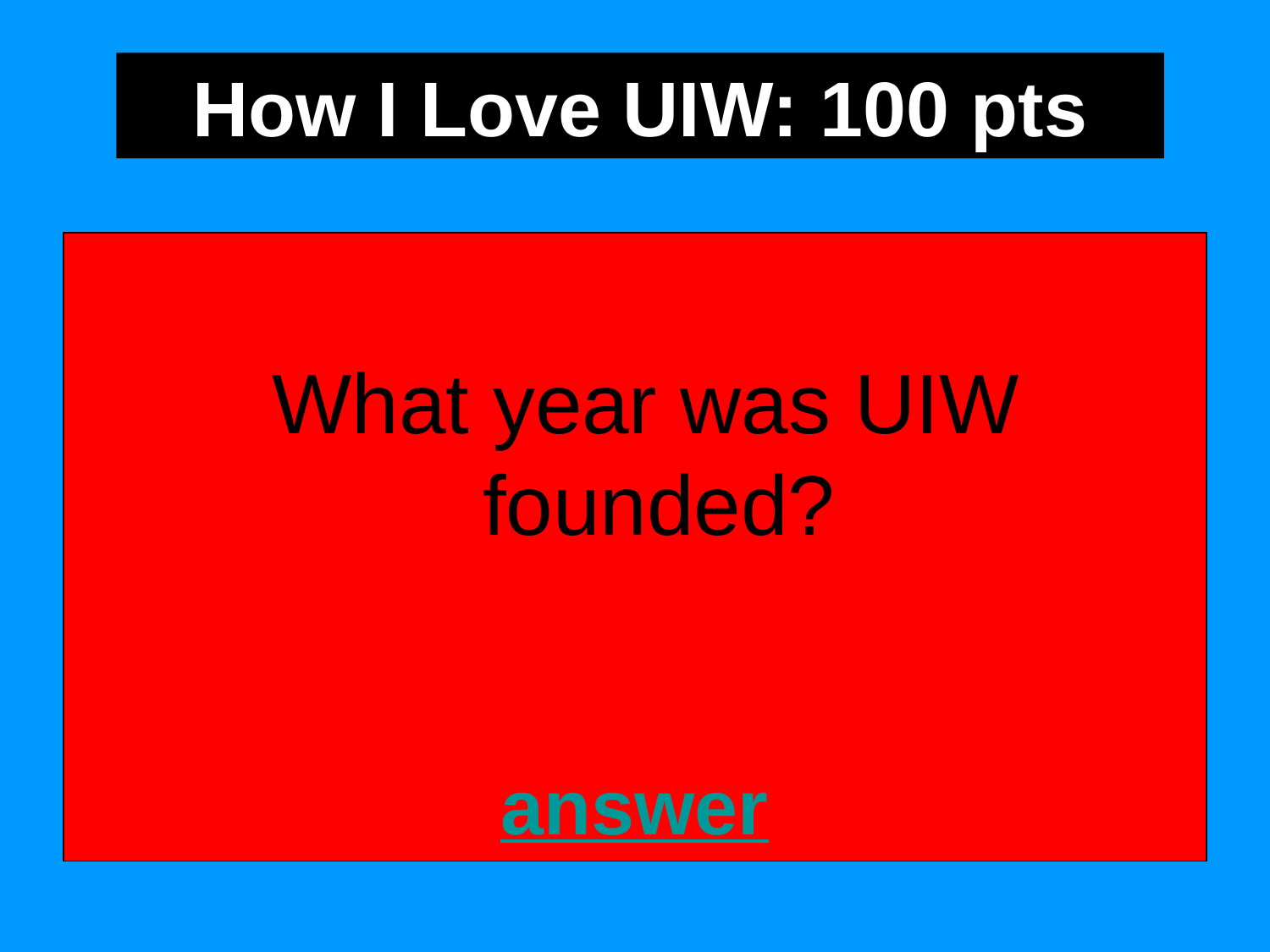

How I Love UIW: 100 pts

 What year was UIW founded?
answer